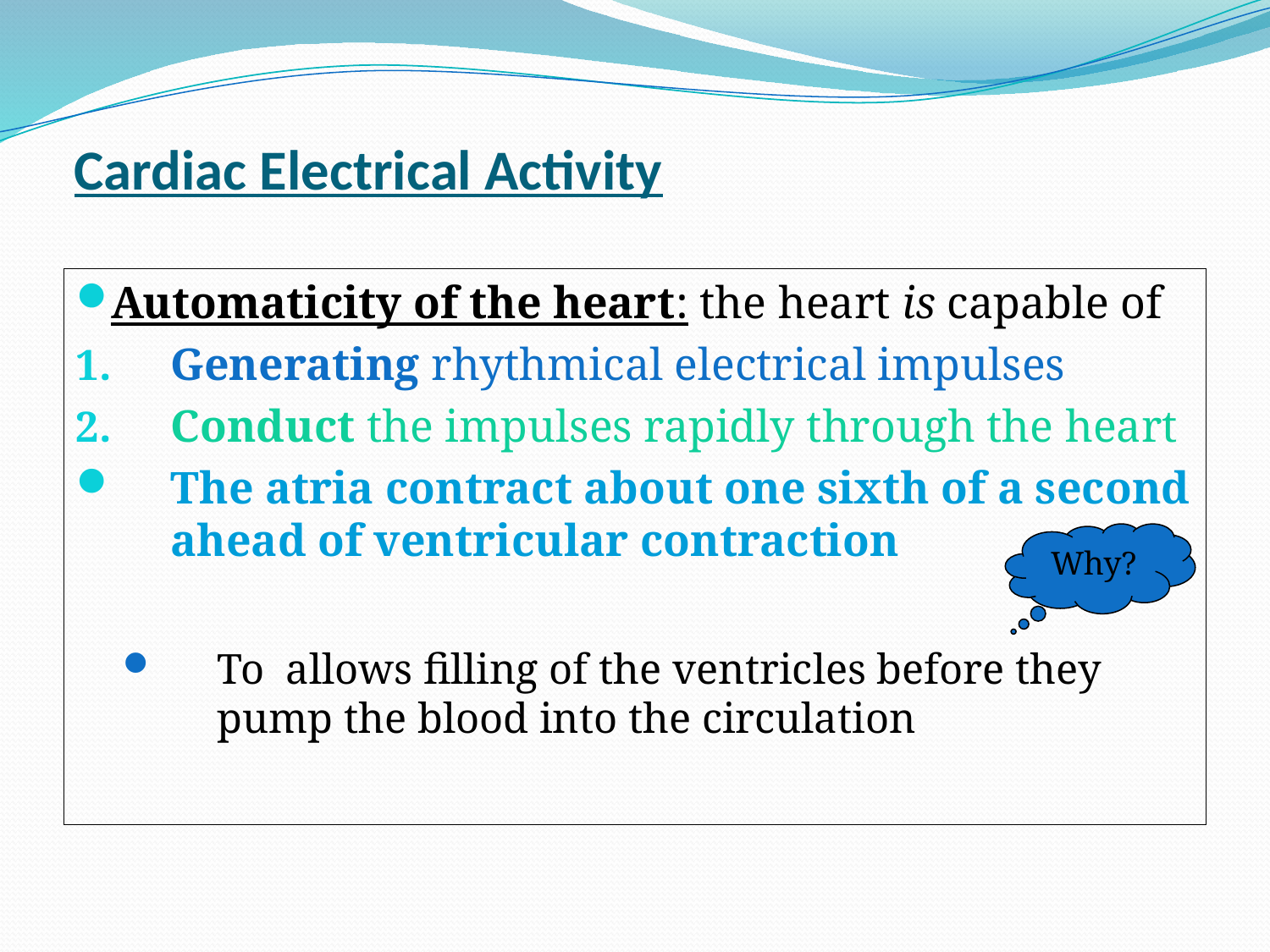

# Cardiac Electrical Activity
Automaticity of the heart: the heart is capable of
Generating rhythmical electrical impulses
Conduct the impulses rapidly through the heart
The atria contract about one sixth of a second ahead of ventricular contraction

To  allows filling of the ventricles before they pump the blood into the circulation

Why?